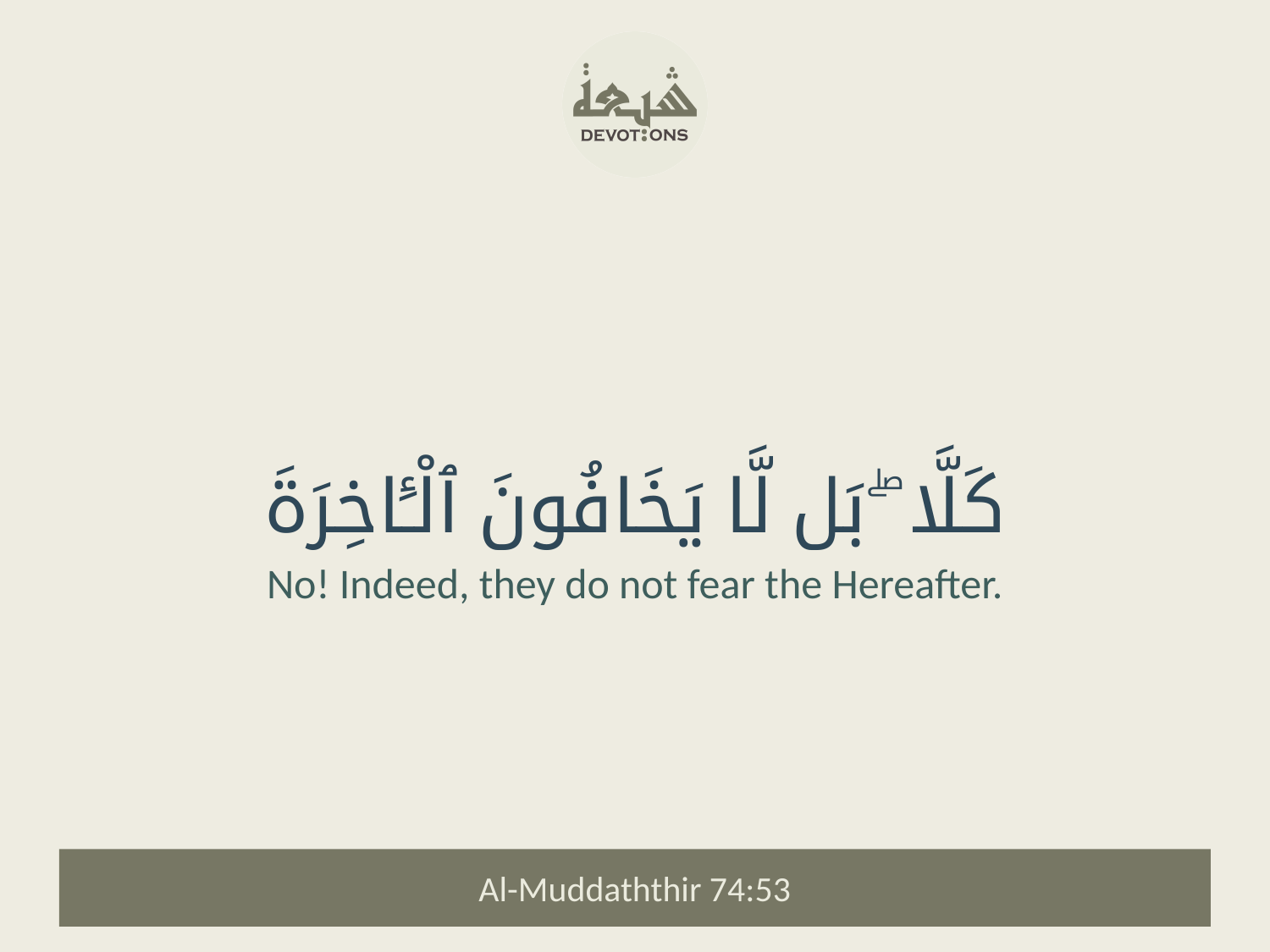

كَلَّا ۖ بَل لَّا يَخَافُونَ ٱلْـَٔاخِرَةَ
No! Indeed, they do not fear the Hereafter.
Al-Muddaththir 74:53